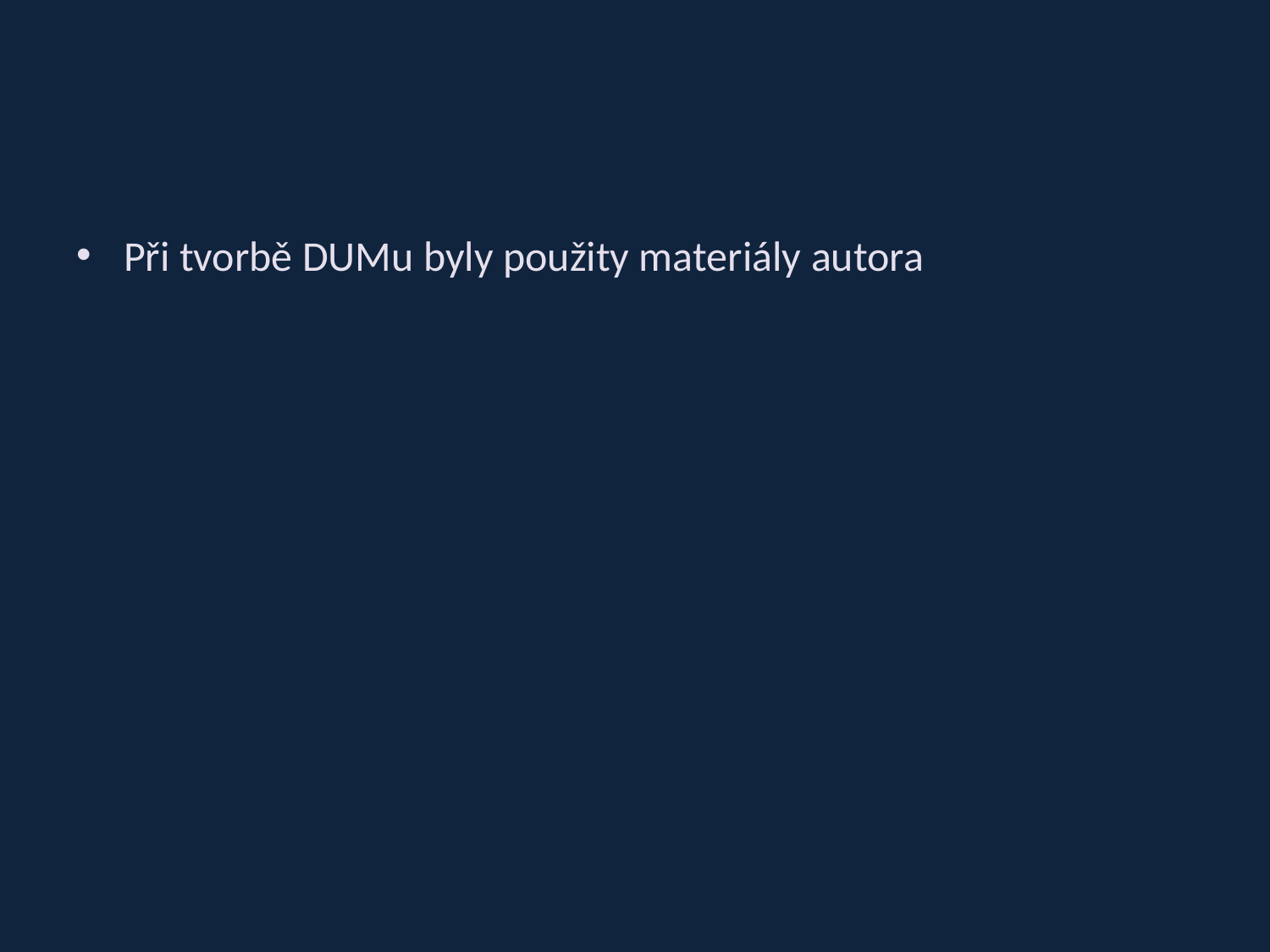

#
Při tvorbě DUMu byly použity materiály autora